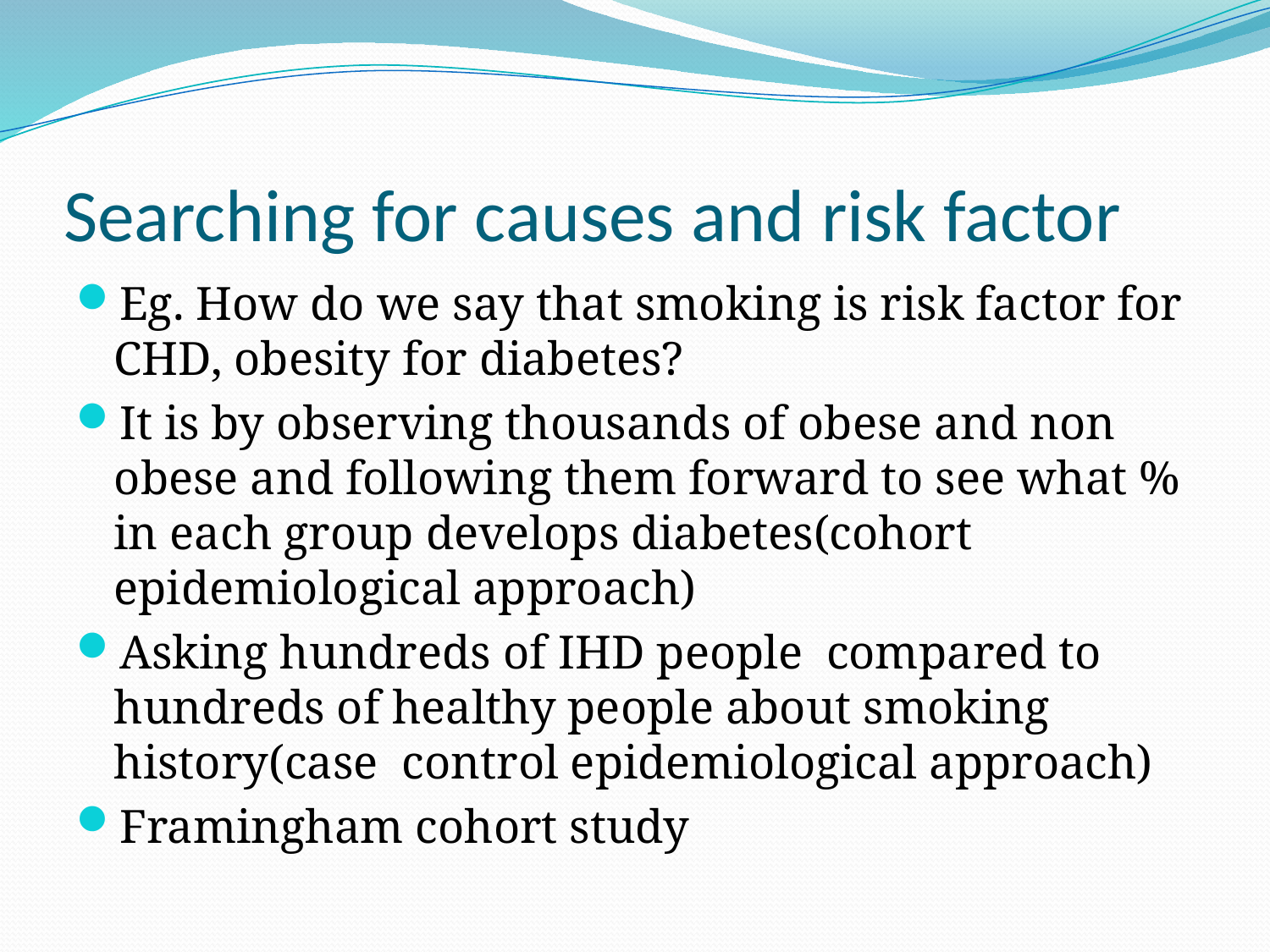

# Searching for causes and risk factor
Eg. How do we say that smoking is risk factor for CHD, obesity for diabetes?
It is by observing thousands of obese and non obese and following them forward to see what % in each group develops diabetes(cohort epidemiological approach)
Asking hundreds of IHD people  compared to hundreds of healthy people about smoking history(case  control epidemiological approach)
Framingham cohort study